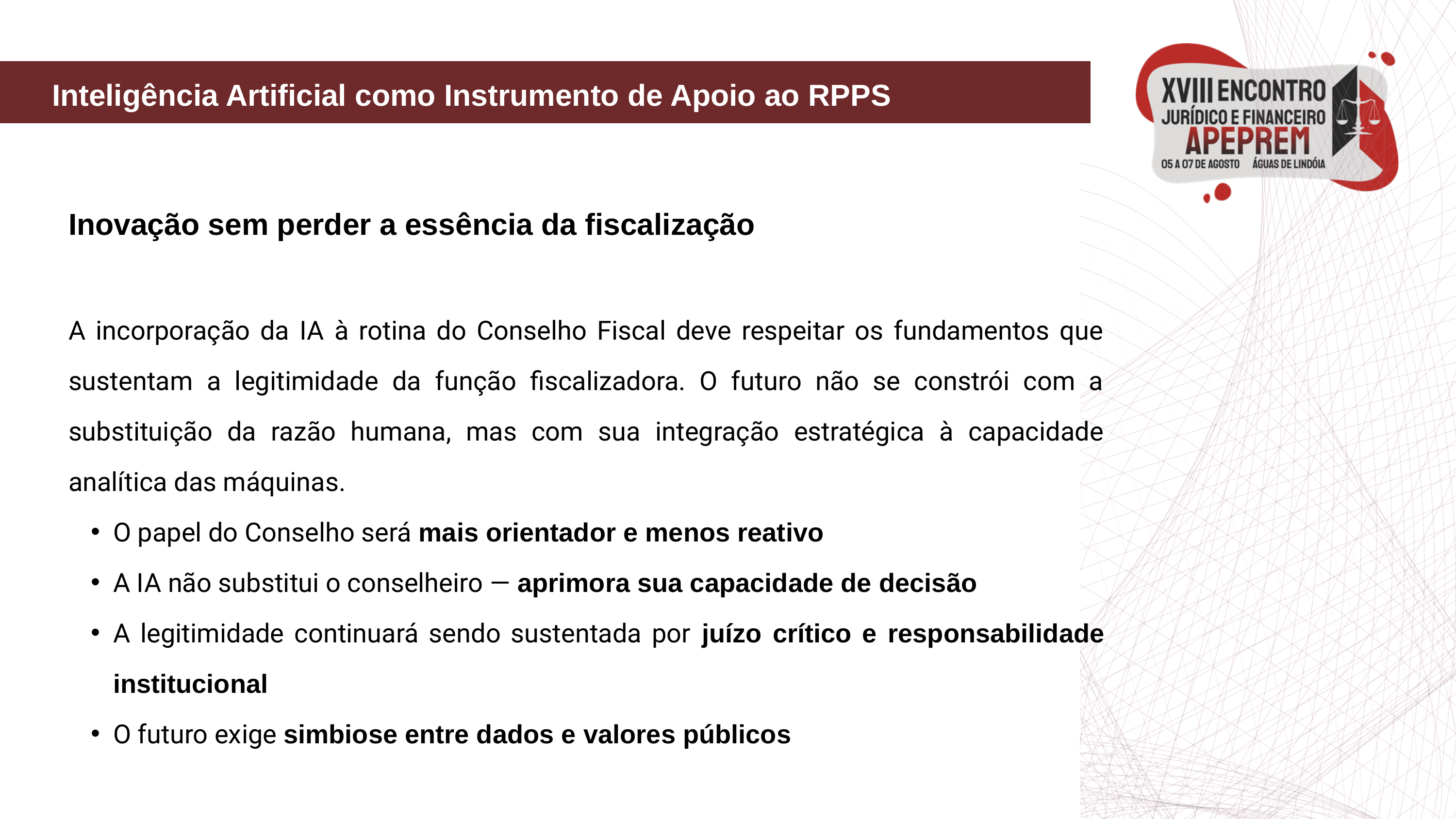

Inteligência Artificial como Instrumento de Apoio ao RPPS
Inovação sem perder a essência da fiscalização
A incorporação da IA à rotina do Conselho Fiscal deve respeitar os fundamentos que sustentam a legitimidade da função fiscalizadora. O futuro não se constrói com a substituição da razão humana, mas com sua integração estratégica à capacidade analítica das máquinas.
O papel do Conselho será mais orientador e menos reativo
A IA não substitui o conselheiro — aprimora sua capacidade de decisão
A legitimidade continuará sendo sustentada por juízo crítico e responsabilidade institucional
O futuro exige simbiose entre dados e valores públicos